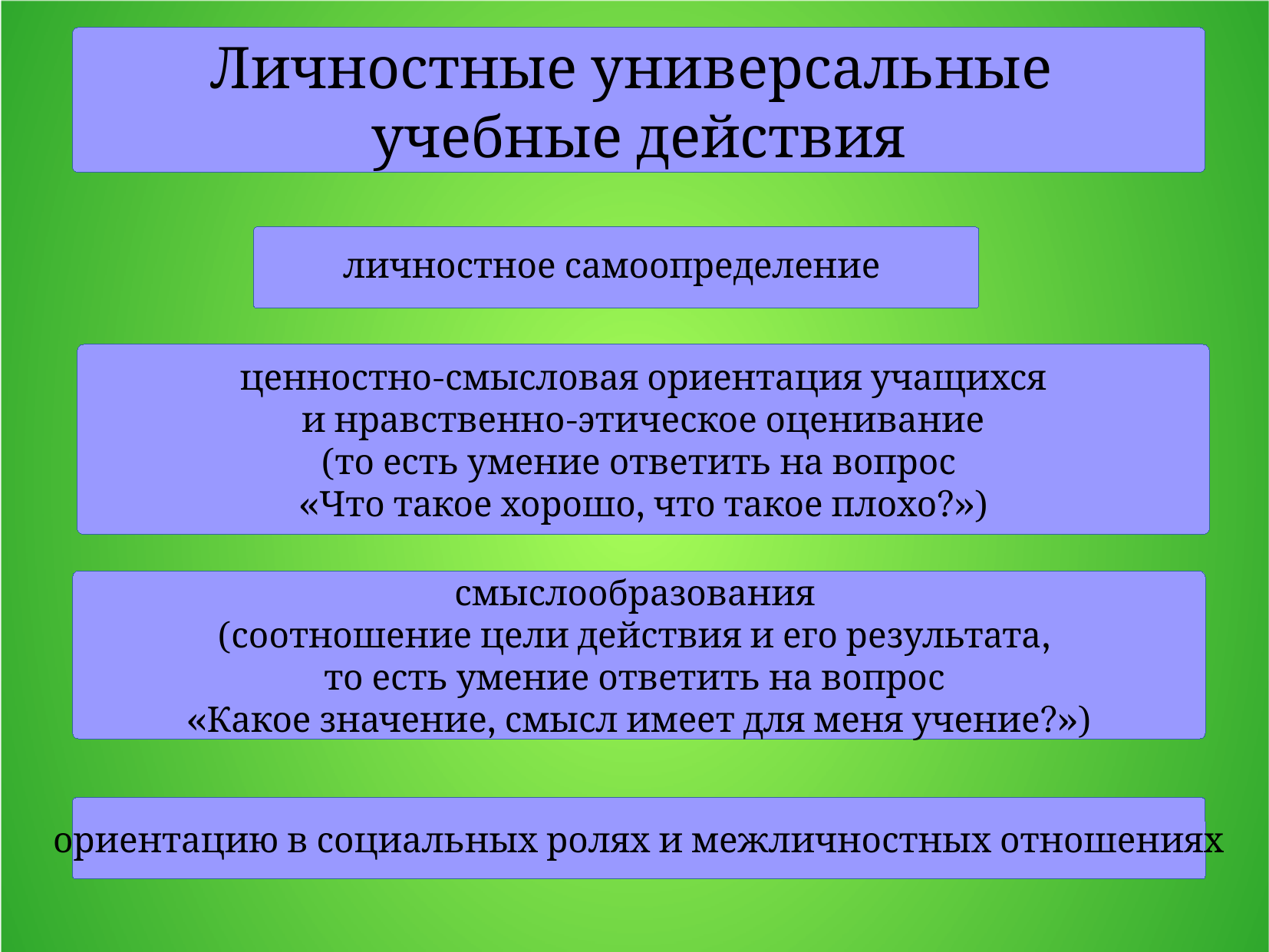

Личностные универсальные
учебные действия

личностное самоопределение

ценностно-смысловая ориентация учащихся
 и нравственно-этическое оценивание
(то есть умение ответить на вопрос
«Что такое хорошо, что такое плохо?»)
смыслообразования
(соотношение цели действия и его результата,
то есть умение ответить на вопрос
«Какое значение, смысл имеет для меня учение?»)
ориентацию в социальных ролях и межличностных отношениях